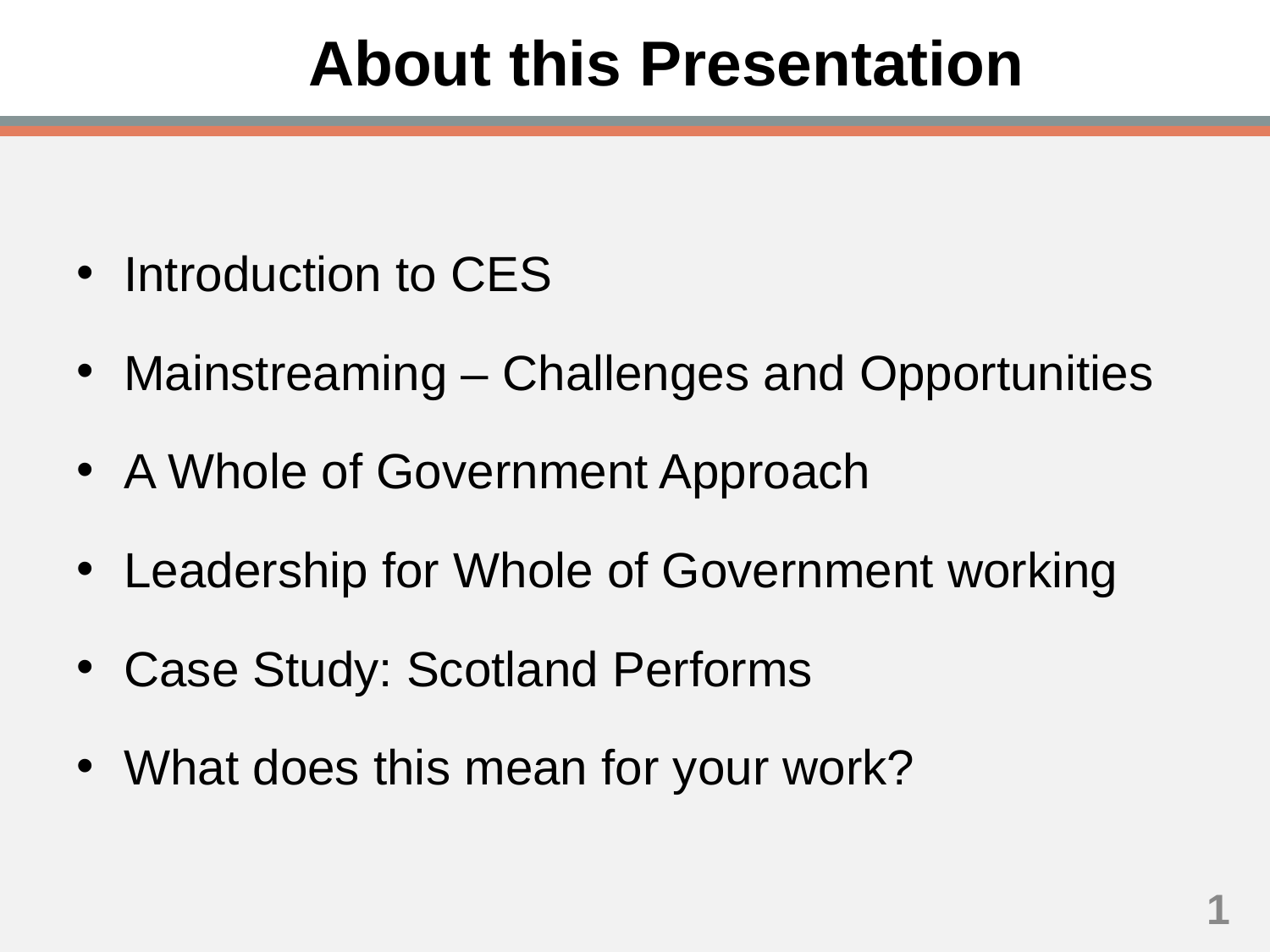

# About this Presentation
Introduction to CES
Mainstreaming – Challenges and Opportunities
A Whole of Government Approach
Leadership for Whole of Government working
Case Study: Scotland Performs
What does this mean for your work?

1